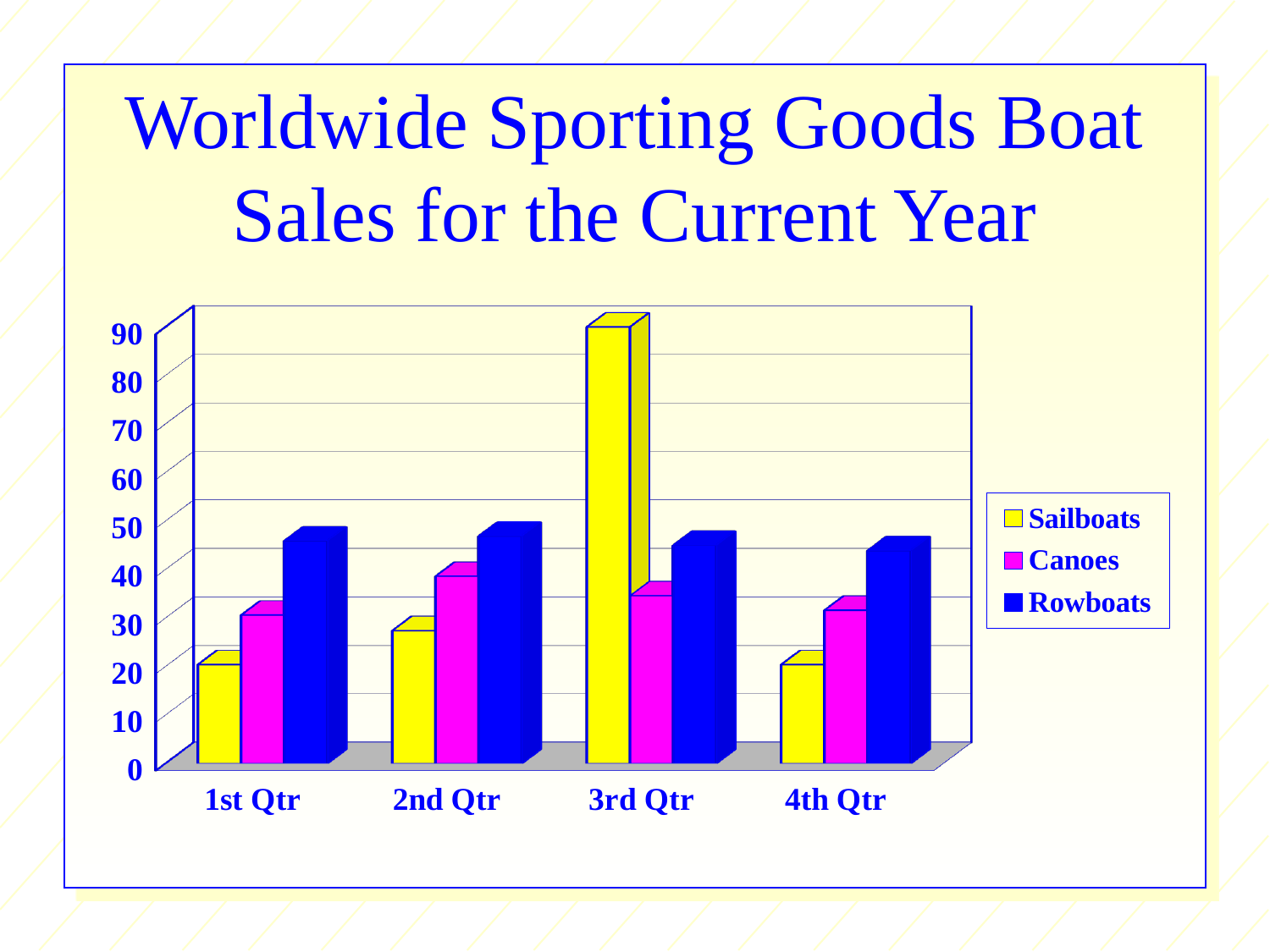

# Worldwide Sporting Goods Boat Sales for the Current Year

[unsupported chart]